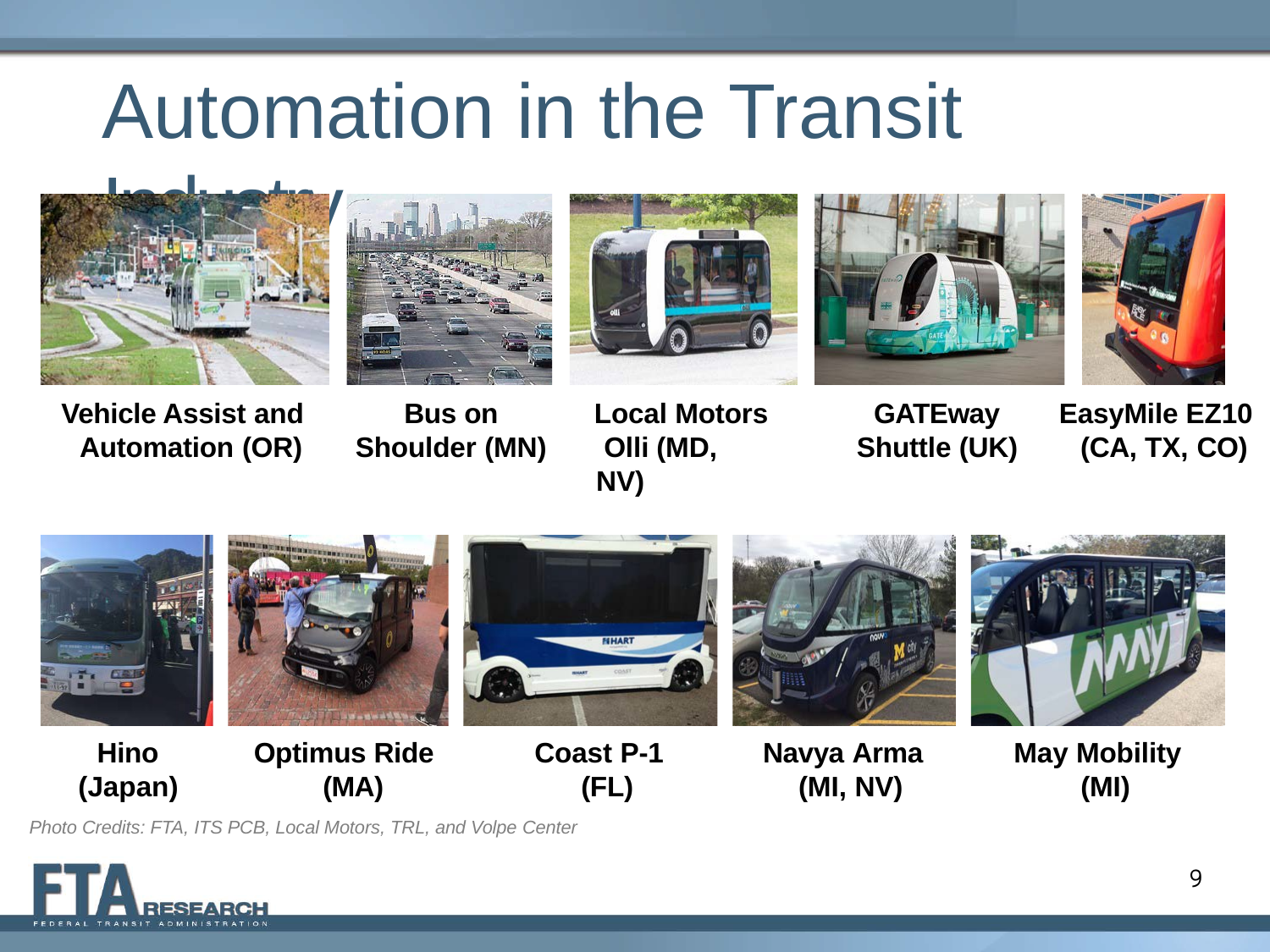

# Automation in the Transit  Industry

Vehicle Assist and  Automation (OR)
Bus on  Shoulder (MN)
Local Motors  Olli (MD, NV)
GATEway  Shuttle (UK)
EasyMile EZ10  (CA, TX, CO)

Coast P-1  (FL)
May Mobility  (MI)
Hino  (Japan)
Optimus Ride  (MA)
Navya Arma  (MI, NV)
Photo Credits: FTA, ITS PCB, Local Motors, TRL, and Volpe Center
9